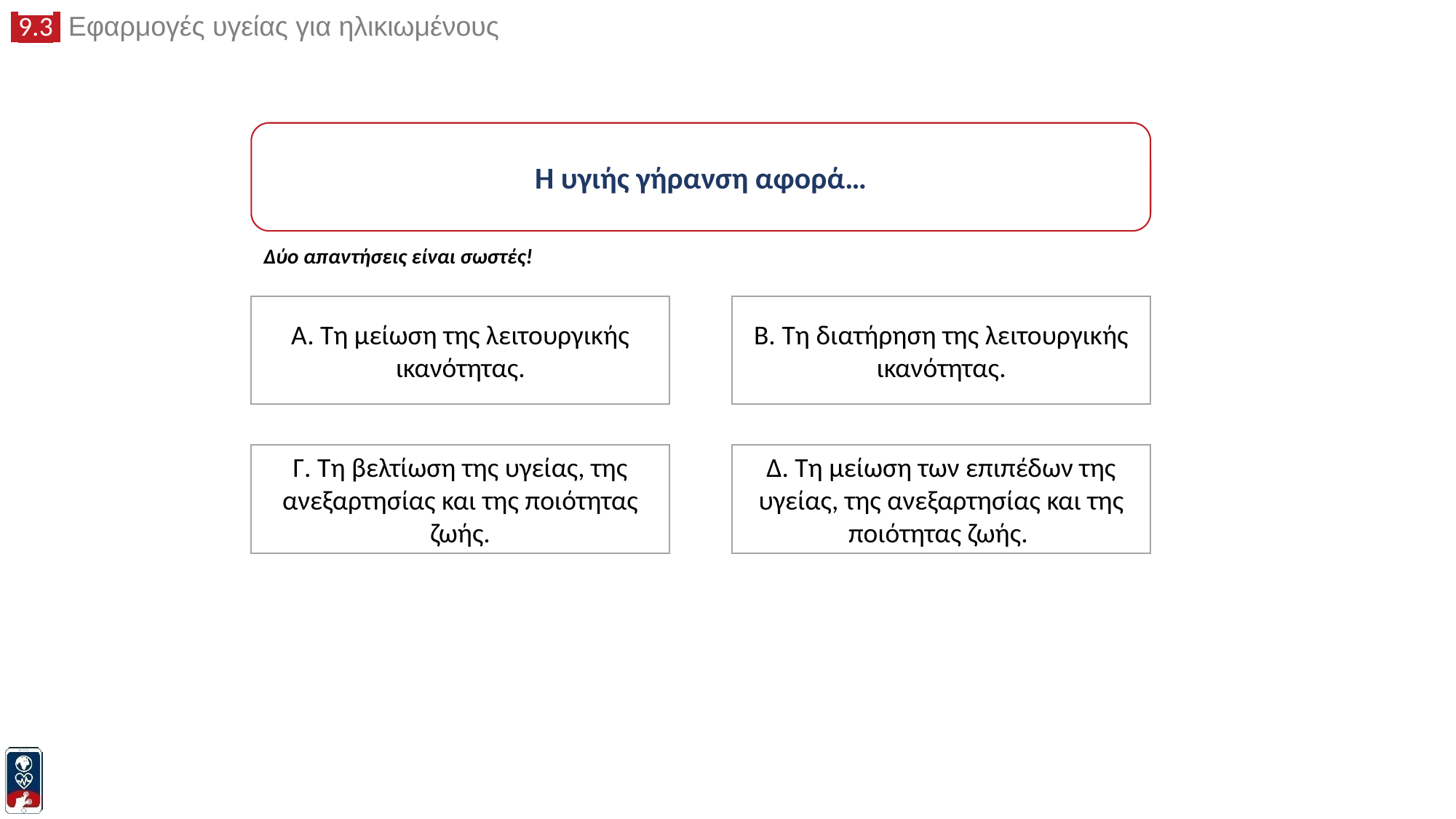

Η υγιής γήρανση αφορά…
Δύο απαντήσεις είναι σωστές!
A. Τη μείωση της λειτουργικής ικανότητας.
B. Τη διατήρηση της λειτουργικής ικανότητας.
Γ. Τη βελτίωση της υγείας, της ανεξαρτησίας και της ποιότητας ζωής.
Δ. Τη μείωση των επιπέδων της υγείας, της ανεξαρτησίας και της ποιότητας ζωής.